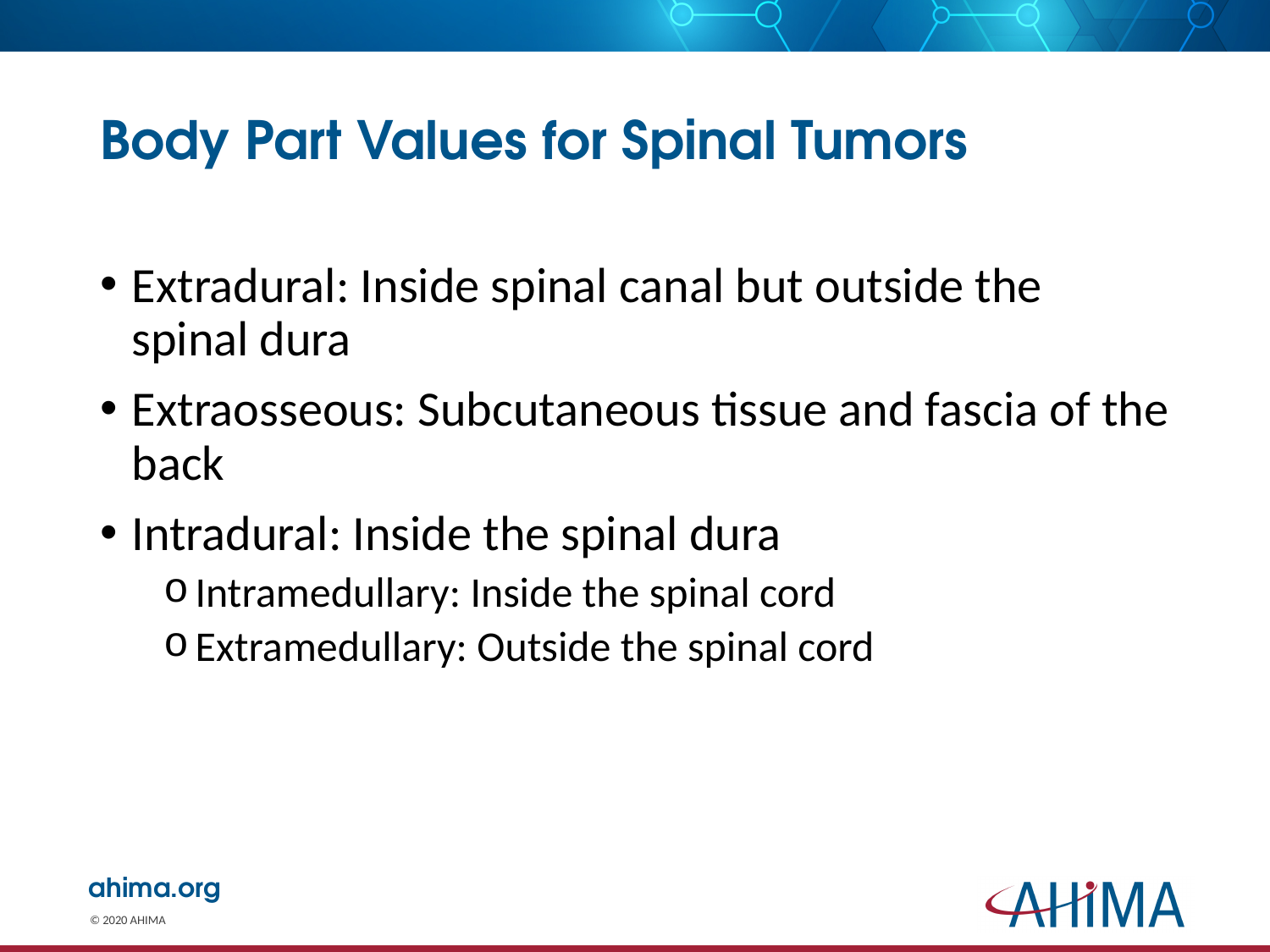

# Body Part Values for Spinal Tumors
Extradural: Inside spinal canal but outside the spinal dura
Extraosseous: Subcutaneous tissue and fascia of the back
Intradural: Inside the spinal dura
Intramedullary: Inside the spinal cord
Extramedullary: Outside the spinal cord